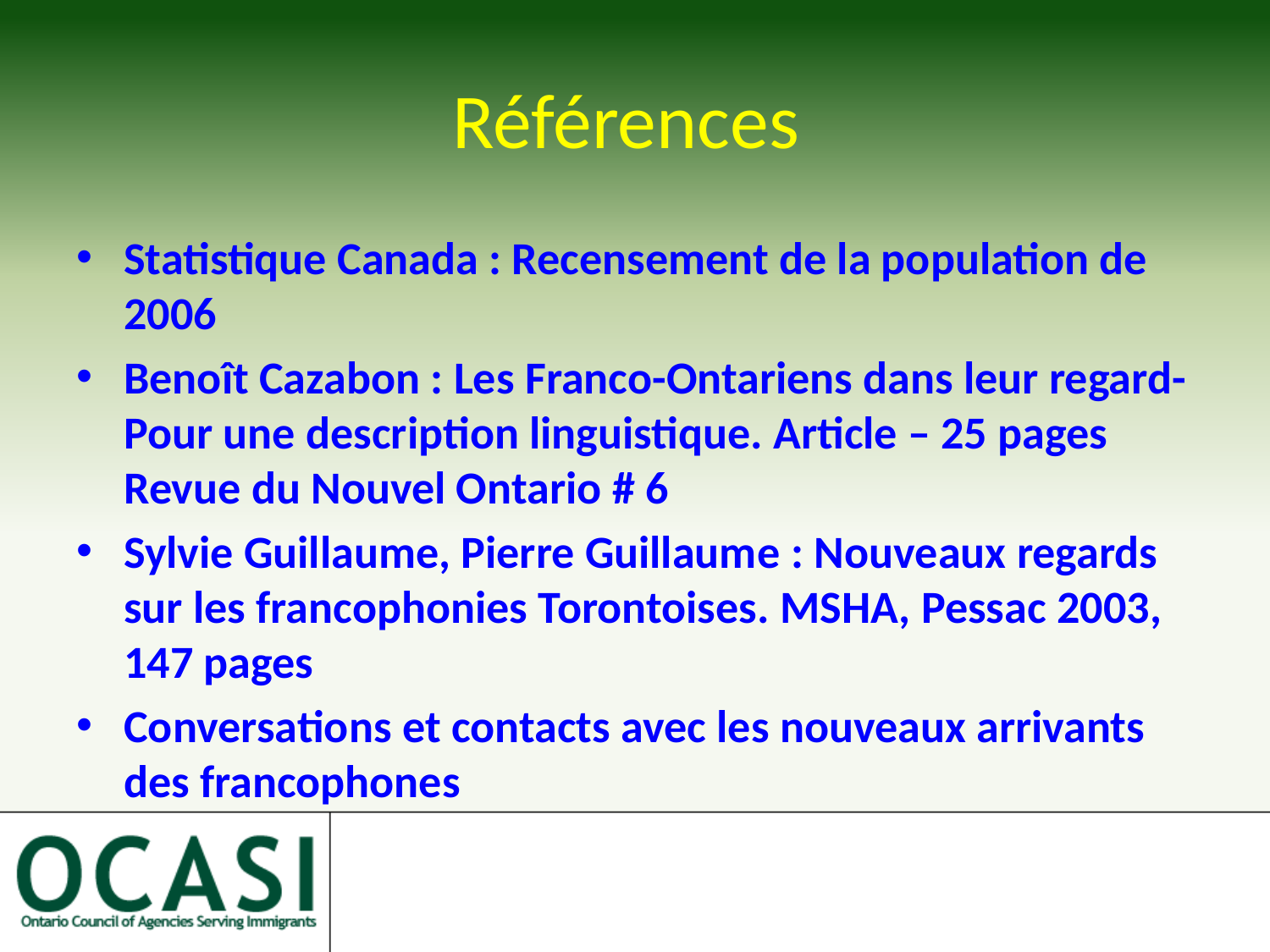

# Références
Statistique Canada : Recensement de la population de 2006
Benoît Cazabon : Les Franco-Ontariens dans leur regard- Pour une description linguistique. Article – 25 pages Revue du Nouvel Ontario # 6
Sylvie Guillaume, Pierre Guillaume : Nouveaux regards sur les francophonies Torontoises. MSHA, Pessac 2003, 147 pages
Conversations et contacts avec les nouveaux arrivants des francophones